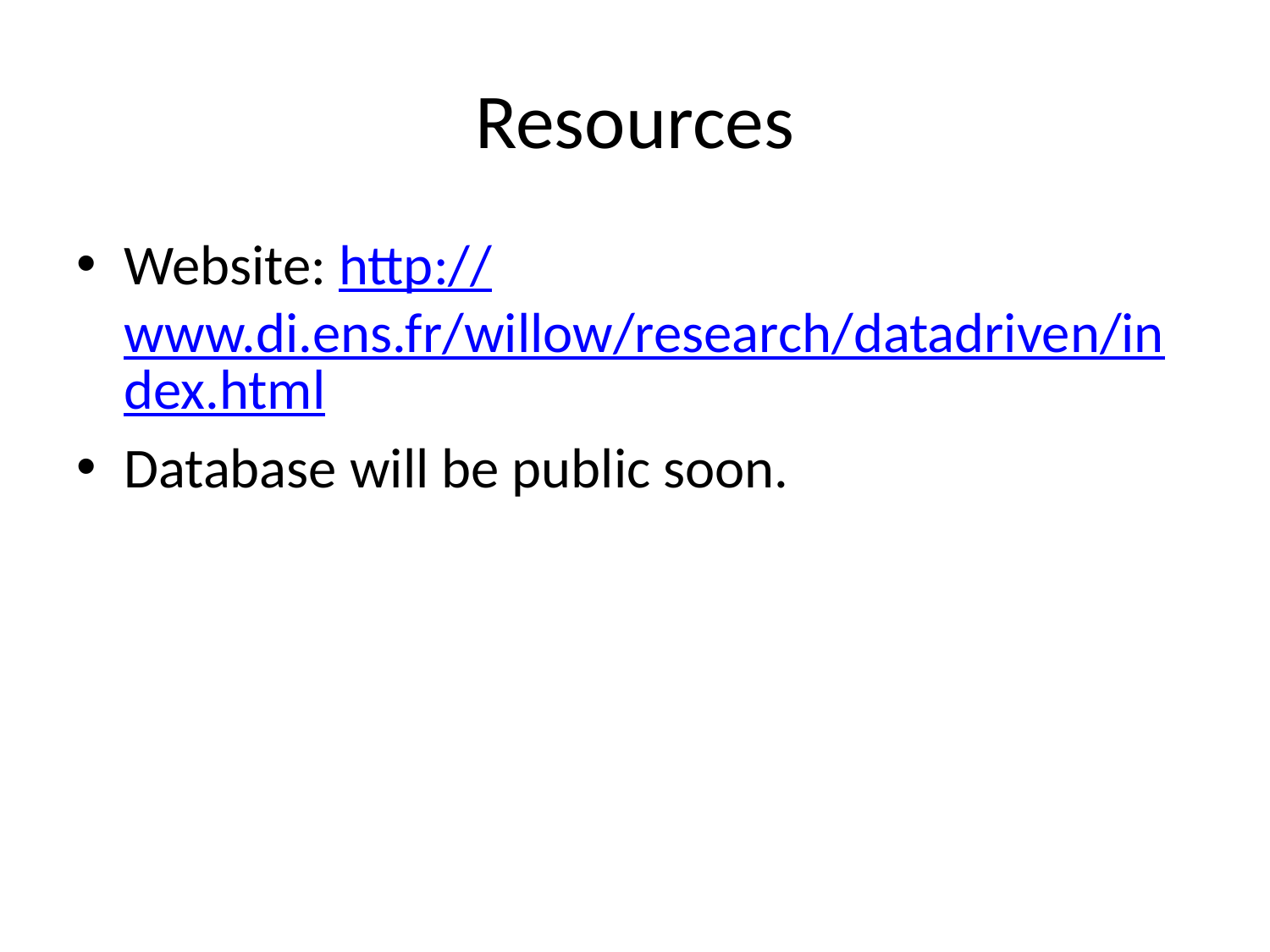

# Resources
Website: http://www.di.ens.fr/willow/research/datadriven/index.html
Database will be public soon.